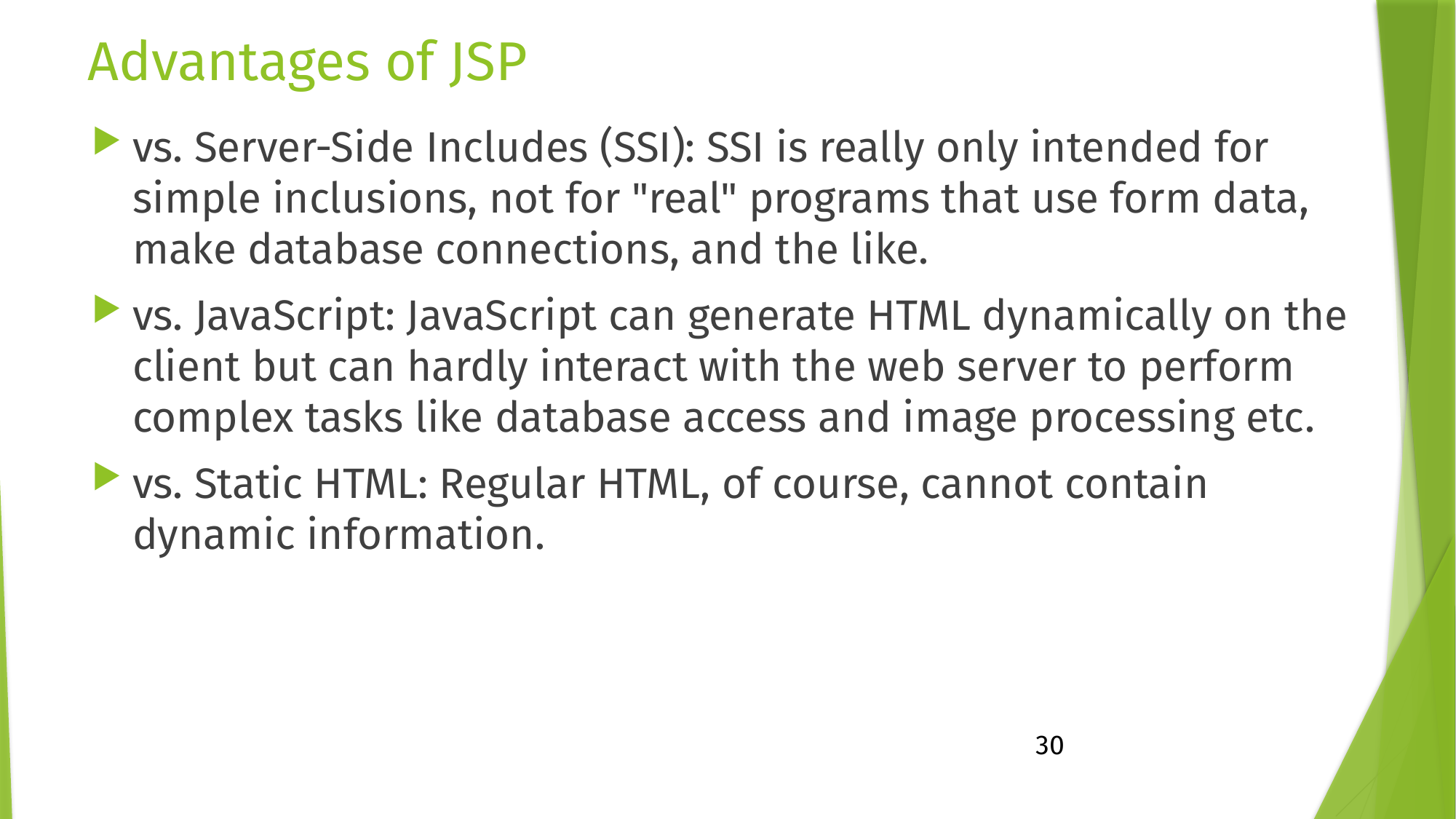

# Advantages of JSP
vs. Server-Side Includes (SSI): SSI is really only intended for simple inclusions, not for "real" programs that use form data, make database connections, and the like.
vs. JavaScript: JavaScript can generate HTML dynamically on the client but can hardly interact with the web server to perform complex tasks like database access and image processing etc.
vs. Static HTML: Regular HTML, of course, cannot contain dynamic information.
30